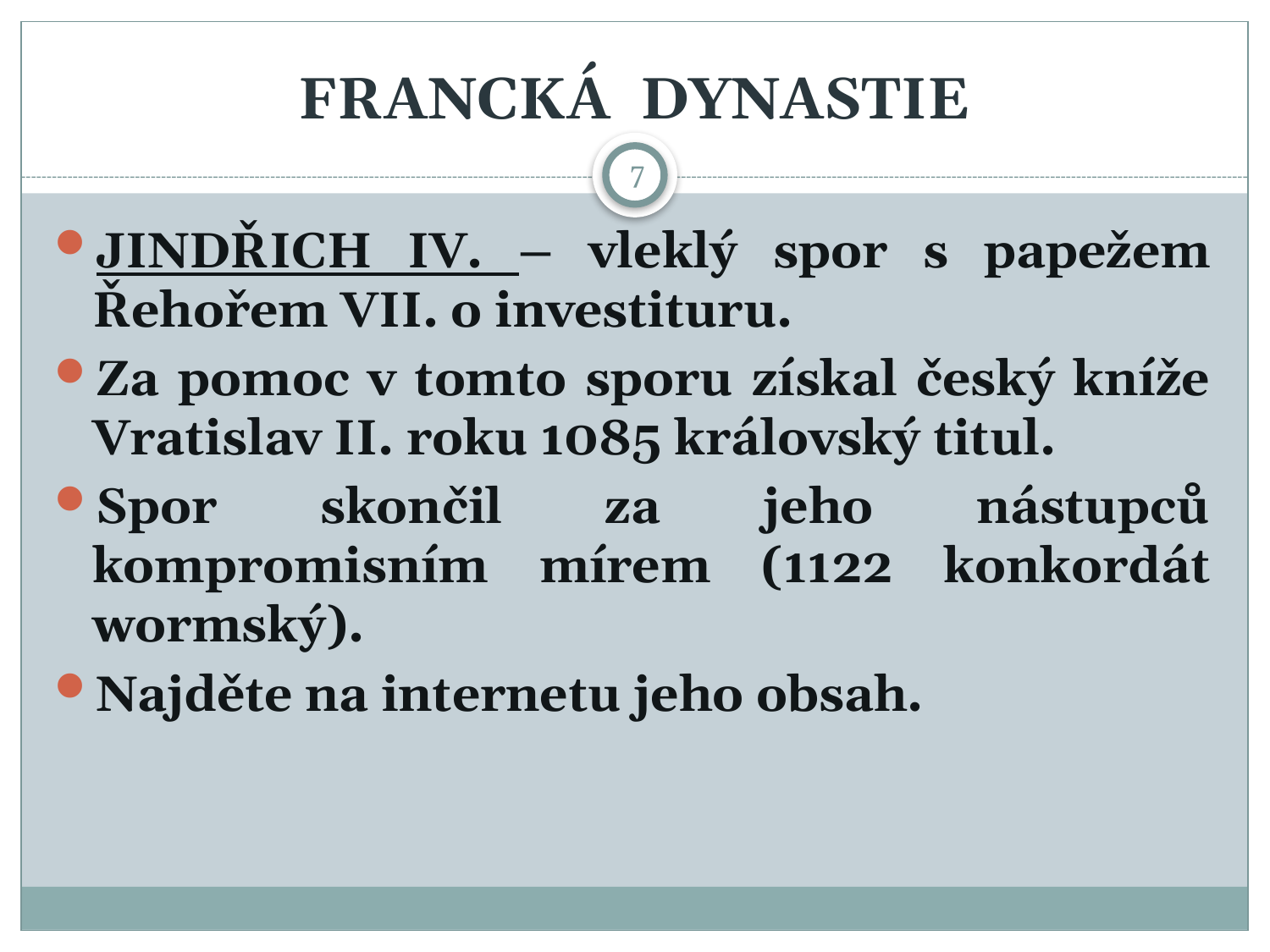

# FRANCKÁ  DYNASTIE
7
JINDŘICH IV. – vleklý spor s papežem Řehořem VII. o investituru.
Za pomoc v tomto sporu získal český kníže Vratislav II. roku 1085 královský titul.
Spor skončil za jeho nástupců kompromisním mírem (1122 konkordát wormský).
Najděte na internetu jeho obsah.